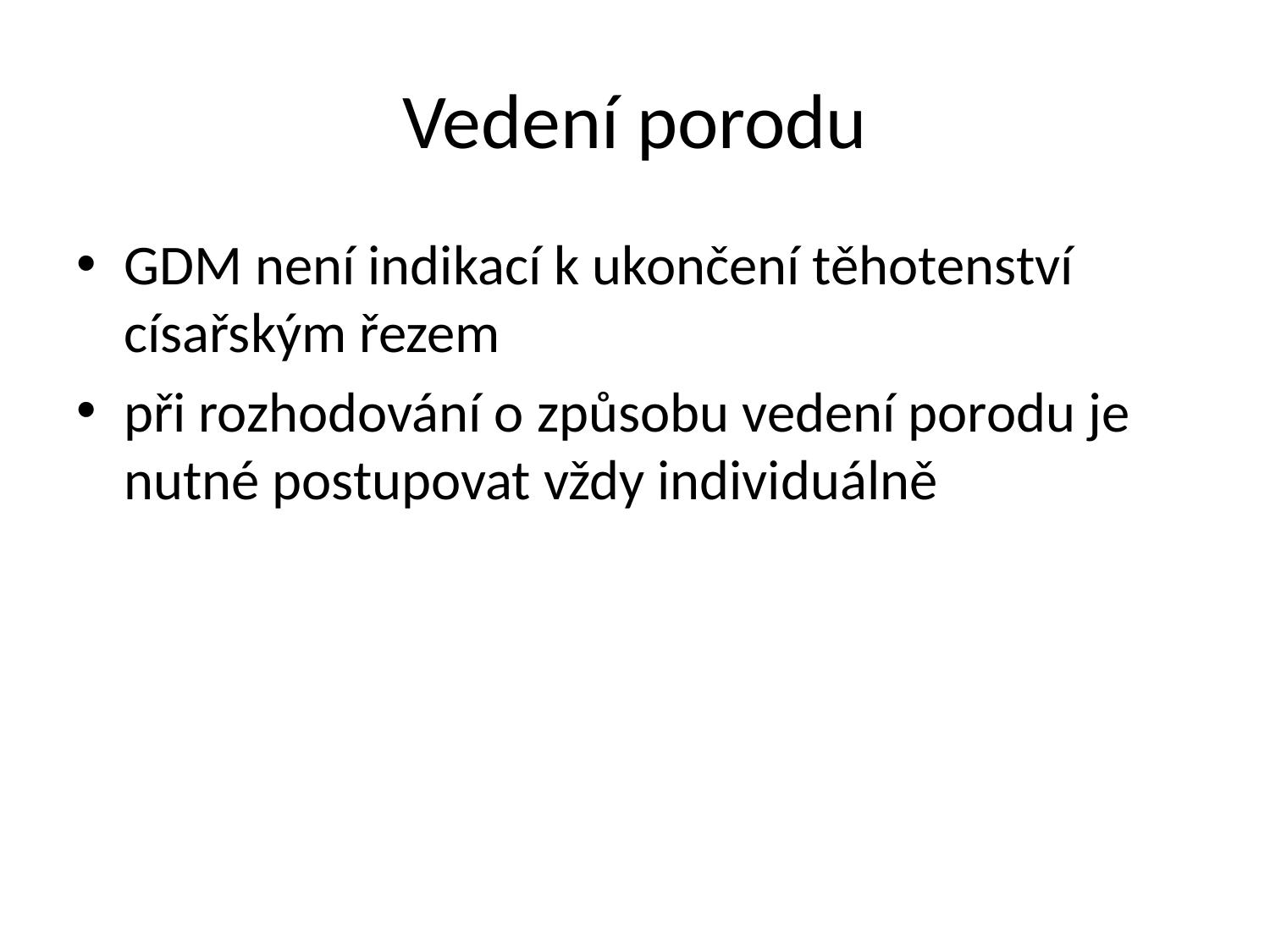

# Vedení porodu
GDM není indikací k ukončení těhotenství císařským řezem
při rozhodování o způsobu vedení porodu je nutné postupovat vždy individuálně